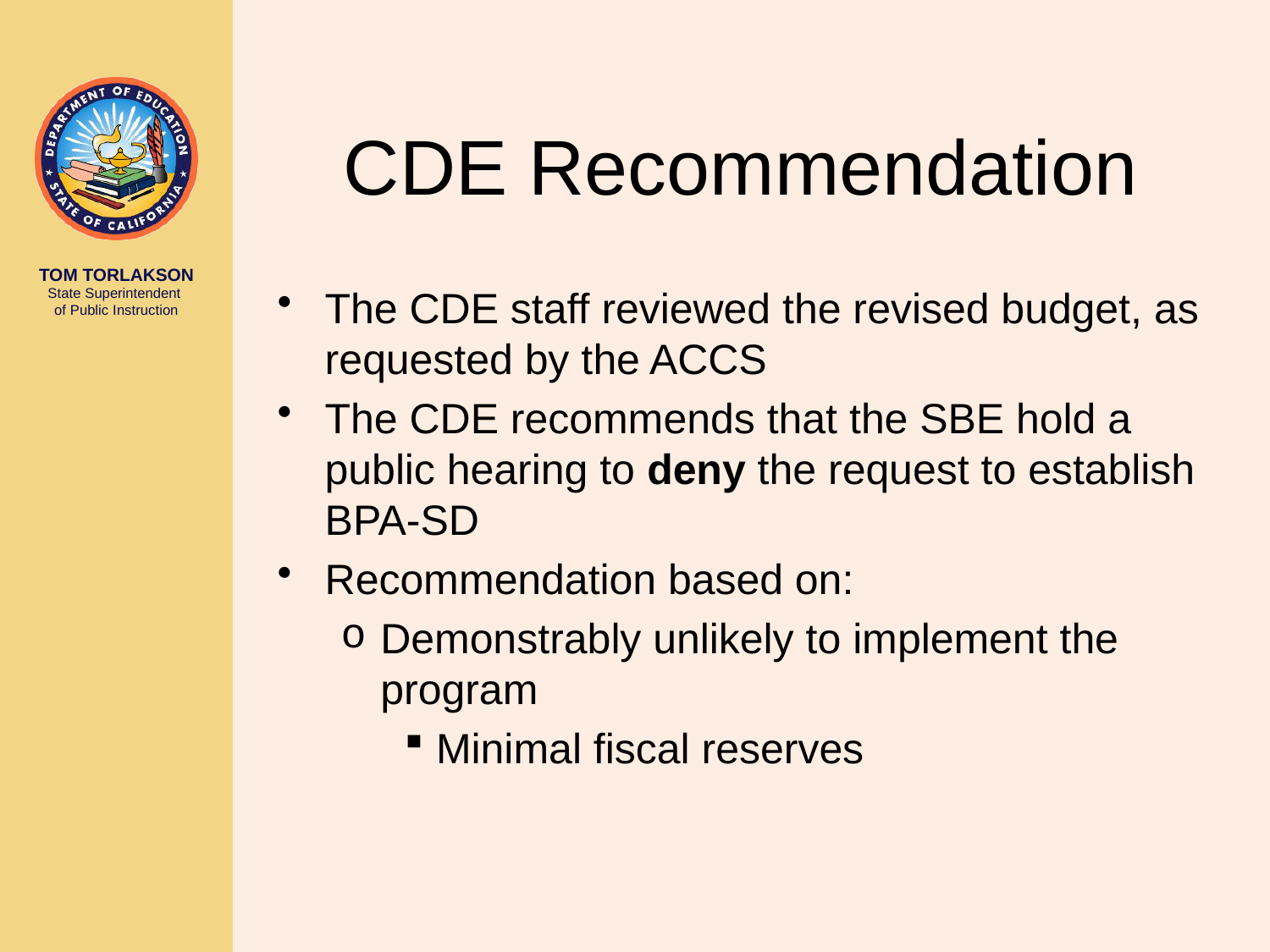

# CDE Recommendation
The CDE staff reviewed the revised budget, as requested by the ACCS
The CDE recommends that the SBE hold a public hearing to deny the request to establish BPA-SD
Recommendation based on:
Demonstrably unlikely to implement the program
Minimal fiscal reserves